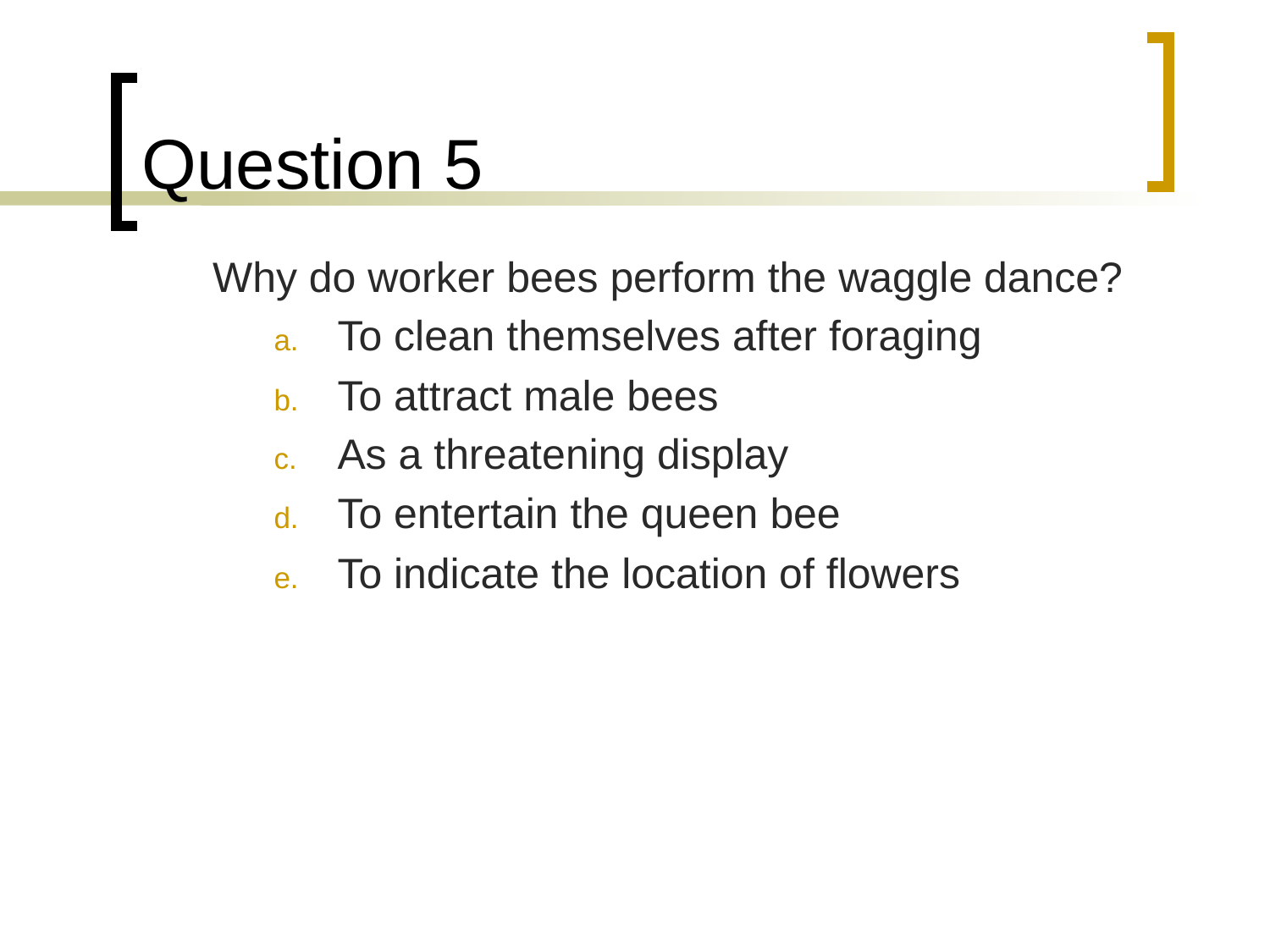

# Question 5
	Why do worker bees perform the waggle dance?
To clean themselves after foraging
To attract male bees
As a threatening display
To entertain the queen bee
To indicate the location of flowers